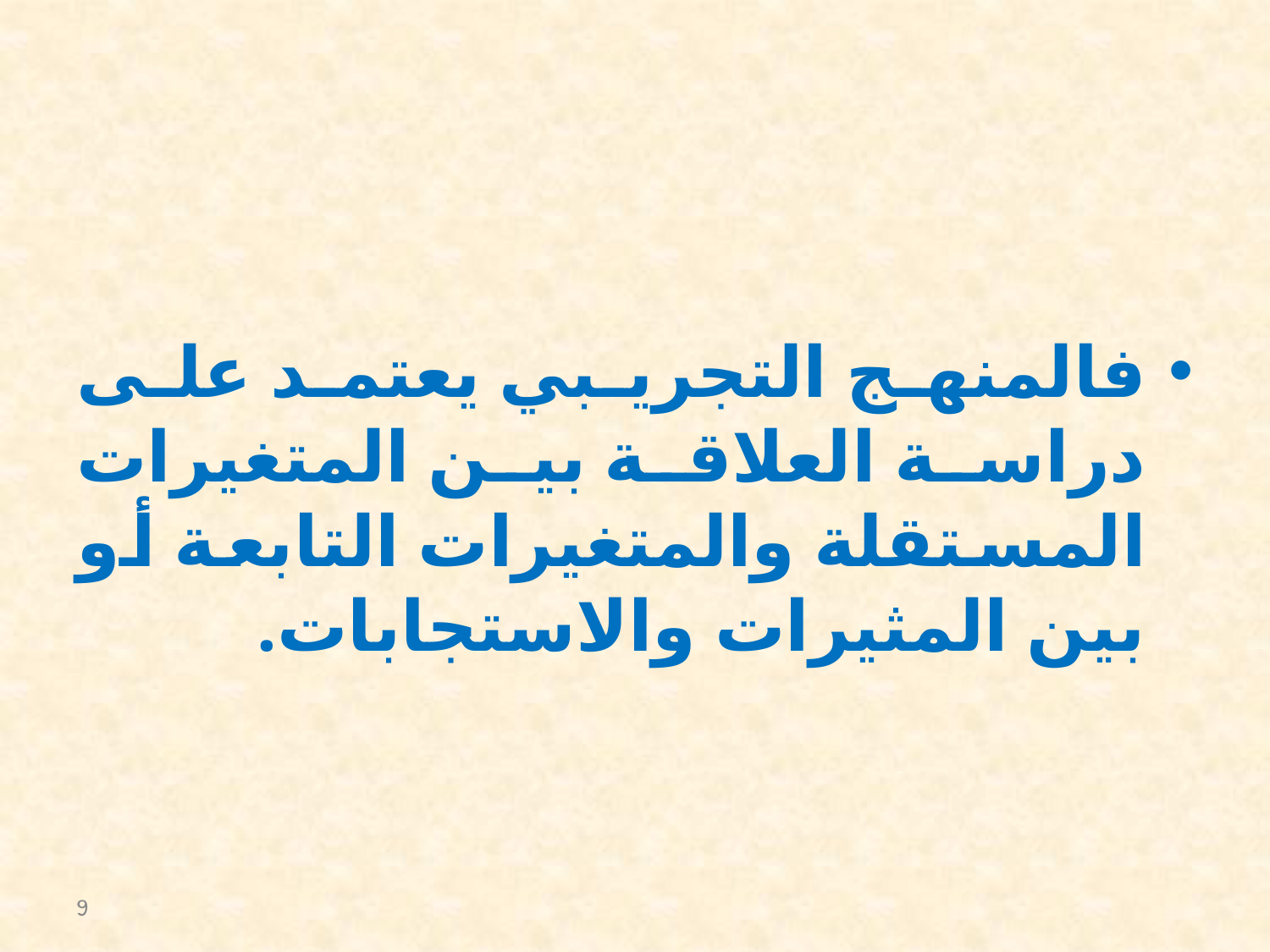

#

فالمنهج التجريبي يعتمد على دراسة العلاقة بين المتغيرات المستقلة والمتغيرات التابعة أو بين المثيرات والاستجابات.
9